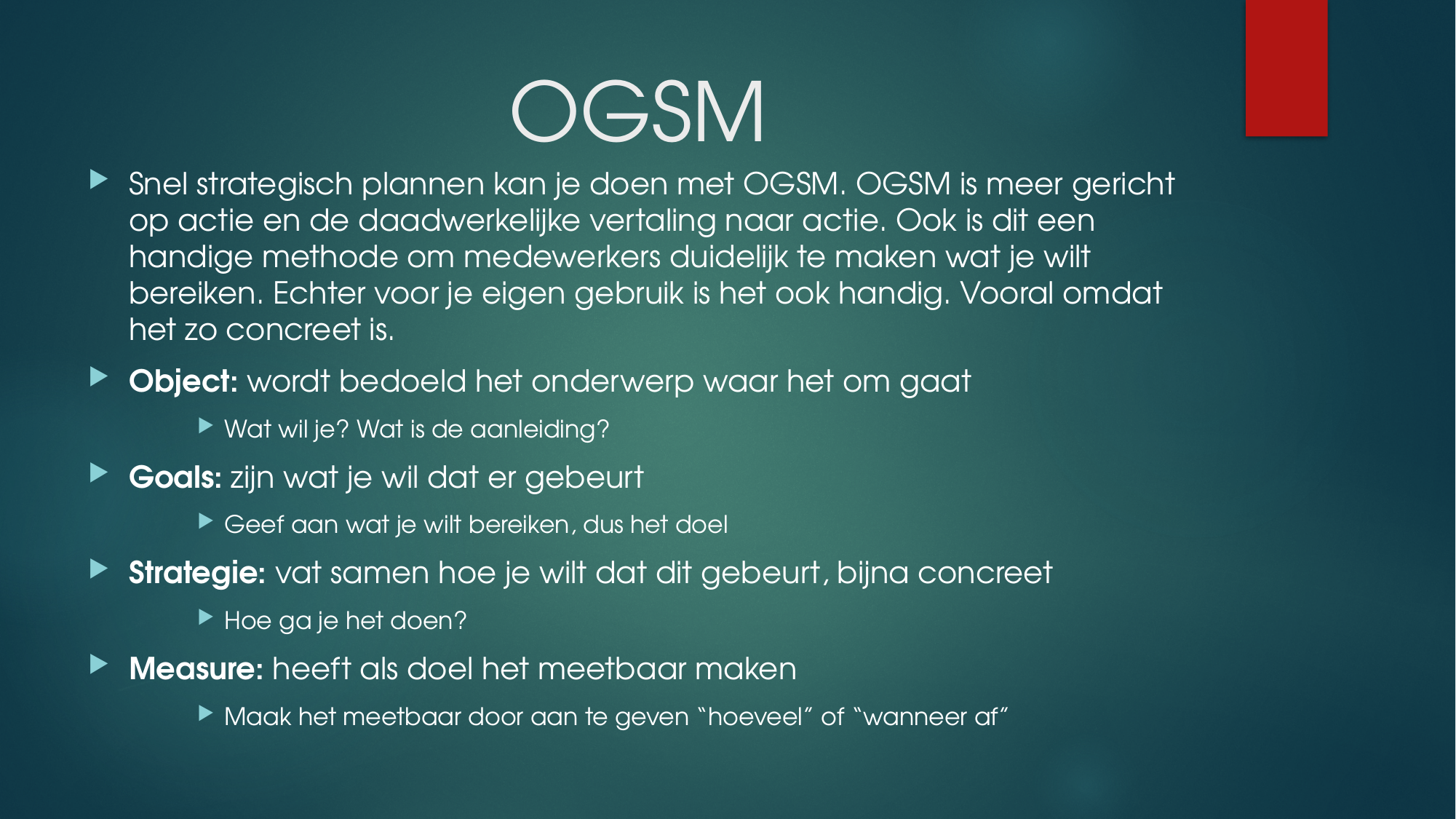

# OGSM
Snel strategisch plannen kan je doen met OGSM. OGSM is meer gericht op actie en de daadwerkelijke vertaling naar actie. Ook is dit een handige methode om medewerkers duidelijk te maken wat je wilt bereiken. Echter voor je eigen gebruik is het ook handig. Vooral omdat het zo concreet is.
Object: wordt bedoeld het onderwerp waar het om gaat
Wat wil je? Wat is de aanleiding?
Goals: zijn wat je wil dat er gebeurt
Geef aan wat je wilt bereiken, dus het doel
Strategie: vat samen hoe je wilt dat dit gebeurt, bijna concreet
Hoe ga je het doen?
Measure: heeft als doel het meetbaar maken
Maak het meetbaar door aan te geven “hoeveel” of “wanneer af”